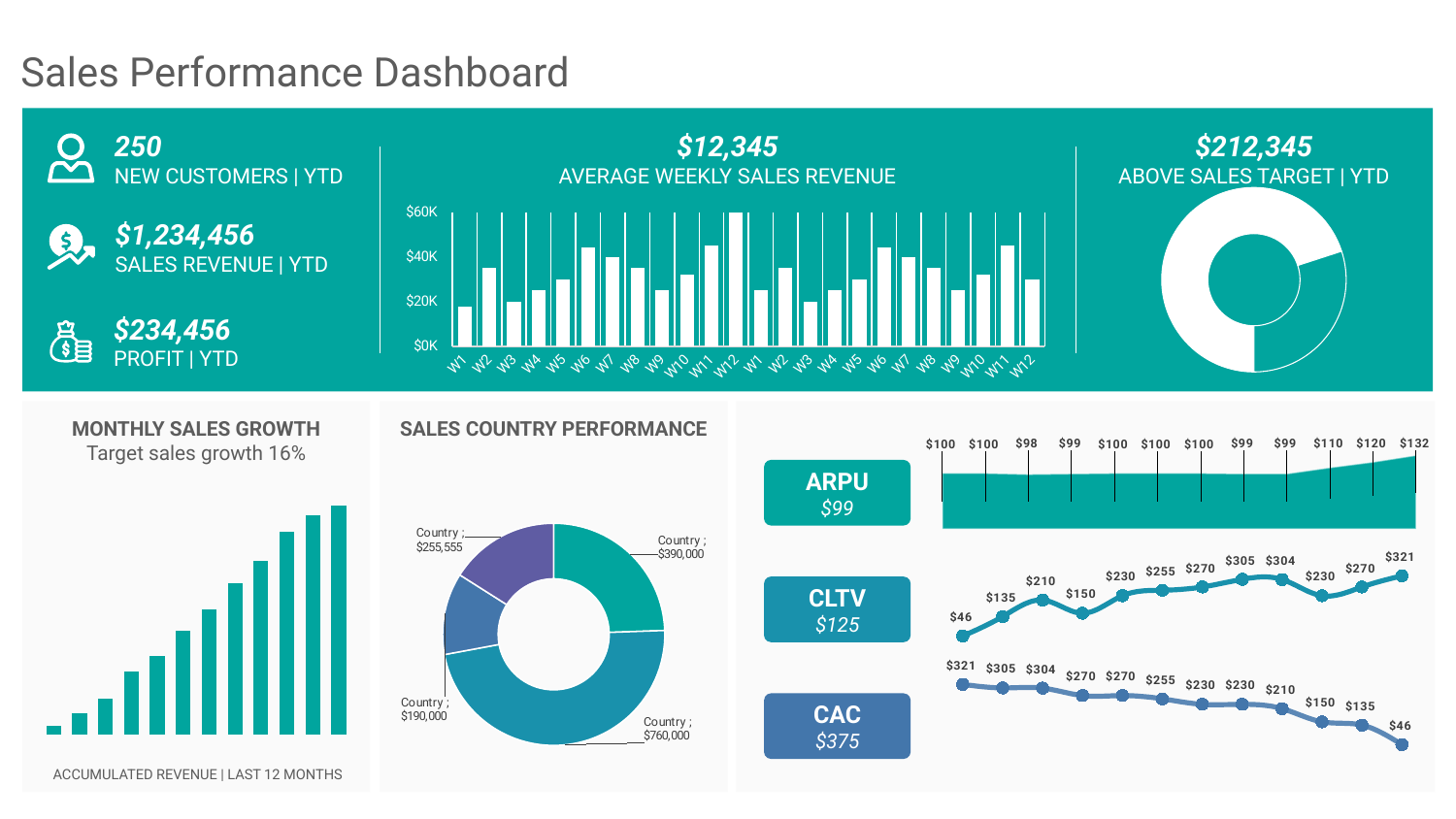

# Sales Performance Dashboard

250
NEW CUSTOMERS | YTD
$12,345
AVERAGE WEEKLY SALES REVENUE
$212,345
ABOVE SALES TARGET | YTD

### Chart

| Category | By Week Of Years |
|---|---|
| W1 | 18000.0 |
| W2 | 35000.0 |
| W3 | 20000.0 |
| W4 | 25000.0 |
| W5 | 30000.0 |
| W6 | 44000.0 |
| W7 | 40000.0 |
| W8 | 35000.0 |
| W9 | 25000.0 |
| W10 | 32000.0 |
| W11 | 45000.0 |
| W12 | 65000.0 |
| W1 | 25000.0 |
| W2 | 35000.0 |
| W3 | 20000.0 |
| W4 | 25000.0 |
| W5 | 30000.0 |
| W6 | 44000.0 |
| W7 | 40000.0 |
| W8 | 35000.0 |
| W9 | 25000.0 |
| W10 | 32000.0 |
| W11 | 45000.0 |
| W12 | 30000.0 |

### Chart

| Category | Sales |
|---|---|
| 1st Qtr | 70.0 |
| 2nd Qtr | 30.0 |
$1,234,456
SALES REVENUE | YTD

$234,456
PROFIT | YTD

MONTHLY SALES GROWTH
Target sales growth 16%
SALES COUNTRY PERFORMANCE

### Chart

| Category | Avarage revenur per unit |
|---|---|
| W1 | 100.0 |
| W2 | 100.0 |
| W3 | 98.0 |
| W4 | 99.0 |
| W5 | 100.0 |
| W6 | 100.0 |
| W7 | 100.0 |
| W8 | 99.0 |
| W9 | 99.0 |
| W10 | 110.0 |
| W11 | 120.0 |
| W12 | 132.0 |
ARPU
$99

### Chart

| Category | $ |
|---|---|
| Jan | 45000.0 |
| Feb | 107000.0 |
| Mar | 180000.0 |
| Apr | 318000.0 |
| May | 395000.0 |
| Jun | 520000.0 |
| Jul | 630000.0 |
| Aug | 760000.0 |
| Sep | 870000.0 |
| Oct | 1020000.0 |
| Nov | 1100000.0 |
| Dec | 1150000.0 |

### Chart

| Category | Sales |
|---|---|
| Country  | 390000.0 |
| Country  | 760000.0 |
| Country  | 190000.0 |
| Country  | 255555.0 |

### Chart

| Category | Customer life time value |
|---|---|
| W1 | 46.0 |
| W2 | 135.0 |
| W3 | 210.0 |
| W4 | 150.0 |
| W5 | 230.0 |
| W6 | 255.0 |
| W7 | 270.0 |
| W8 | 305.0 |
| W9 | 304.0 |
| W10 | 230.0 |
| W11 | 270.0 |
| W12 | 321.0 |
CLTV
$125

### Chart

| Category | Customer acquisition cost |
|---|---|
| W12 | 321.0 |
| W8 | 305.0 |
| W9 | 304.0 |
| W7 | 270.0 |
| W11 | 270.0 |
| W6 | 255.0 |
| W5 | 230.0 |
| W10 | 230.0 |
| W3 | 210.0 |
| W4 | 150.0 |
| W2 | 135.0 |
| W1 | 46.0 |
CAC
$375
 ACCUMULATED REVENUE | LAST 12 MONTHS